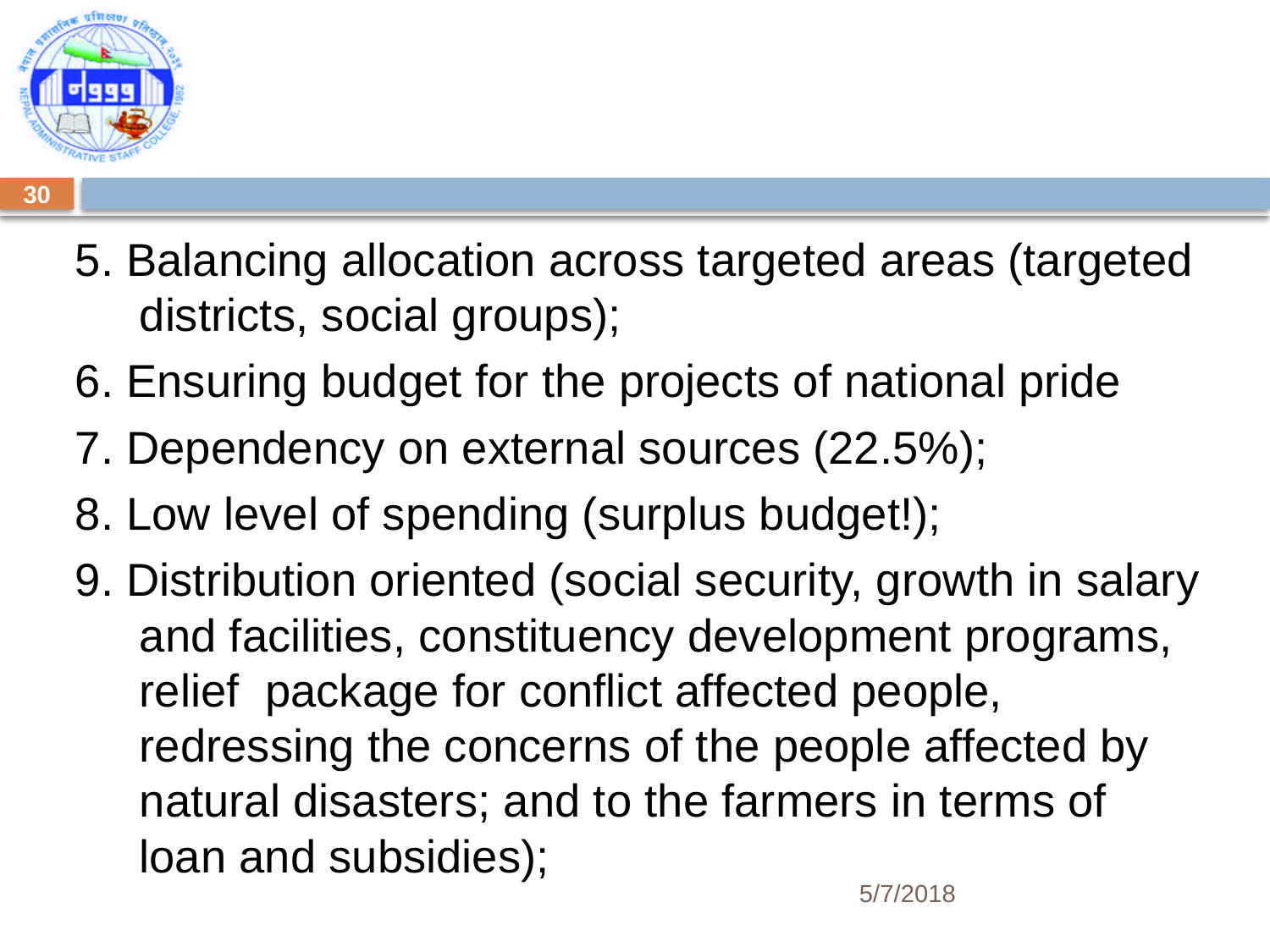

30
5. Balancing allocation across targeted areas (targeted districts, social groups);
6. Ensuring budget for the projects of national pride
7. Dependency on external sources (22.5%);
8. Low level of spending (surplus budget!);
9. Distribution oriented (social security, growth in salary and facilities, constituency development programs, relief  package for conflict affected people, redressing the concerns of the people affected by natural disasters; and to the farmers in terms of loan and subsidies);
5/7/2018